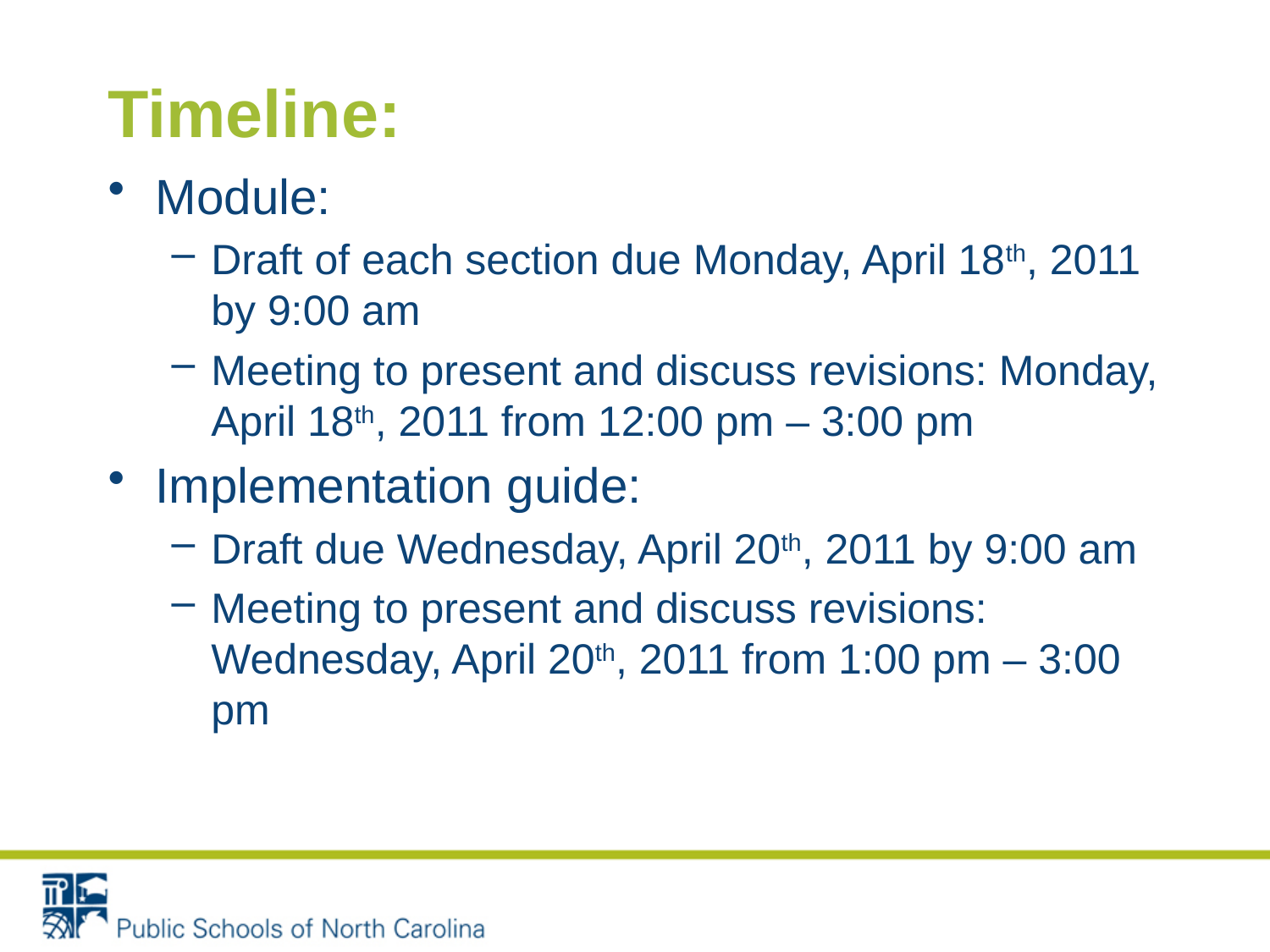

# Timeline:
Module:
Draft of each section due Monday, April 18th, 2011 by 9:00 am
Meeting to present and discuss revisions: Monday, April 18th, 2011 from 12:00 pm – 3:00 pm
Implementation guide:
Draft due Wednesday, April 20th, 2011 by 9:00 am
Meeting to present and discuss revisions: Wednesday, April 20th, 2011 from 1:00 pm – 3:00 pm